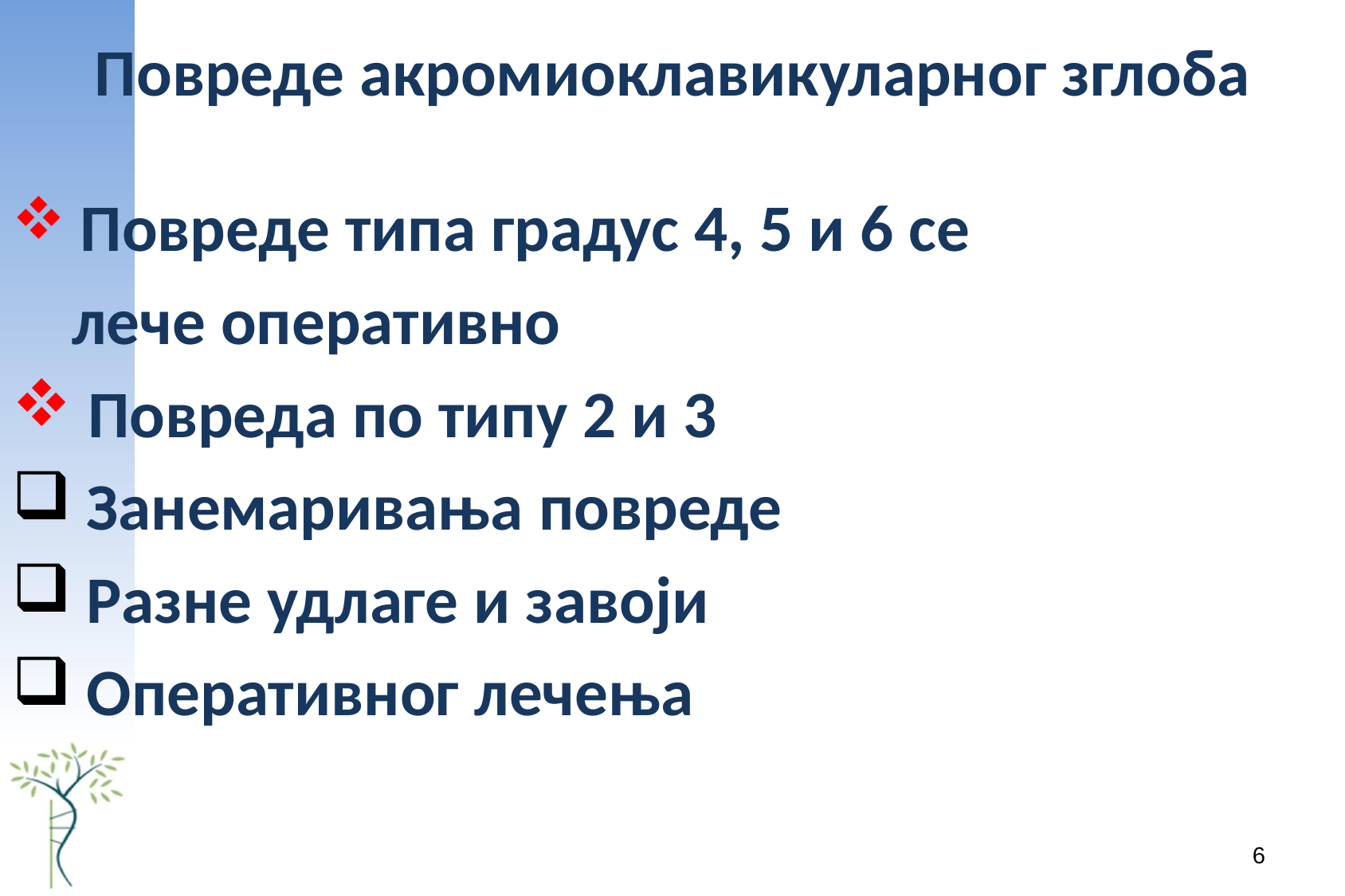

# Повреде акромиоклавикуларног зглоба
 Повреде типа градус 4, 5 и 6 се
    лече оперативно
 Повреда по типу 2 и 3
 Занемаривања повреде
 Разне удлаге и завоји
 Оперативног лечења
6